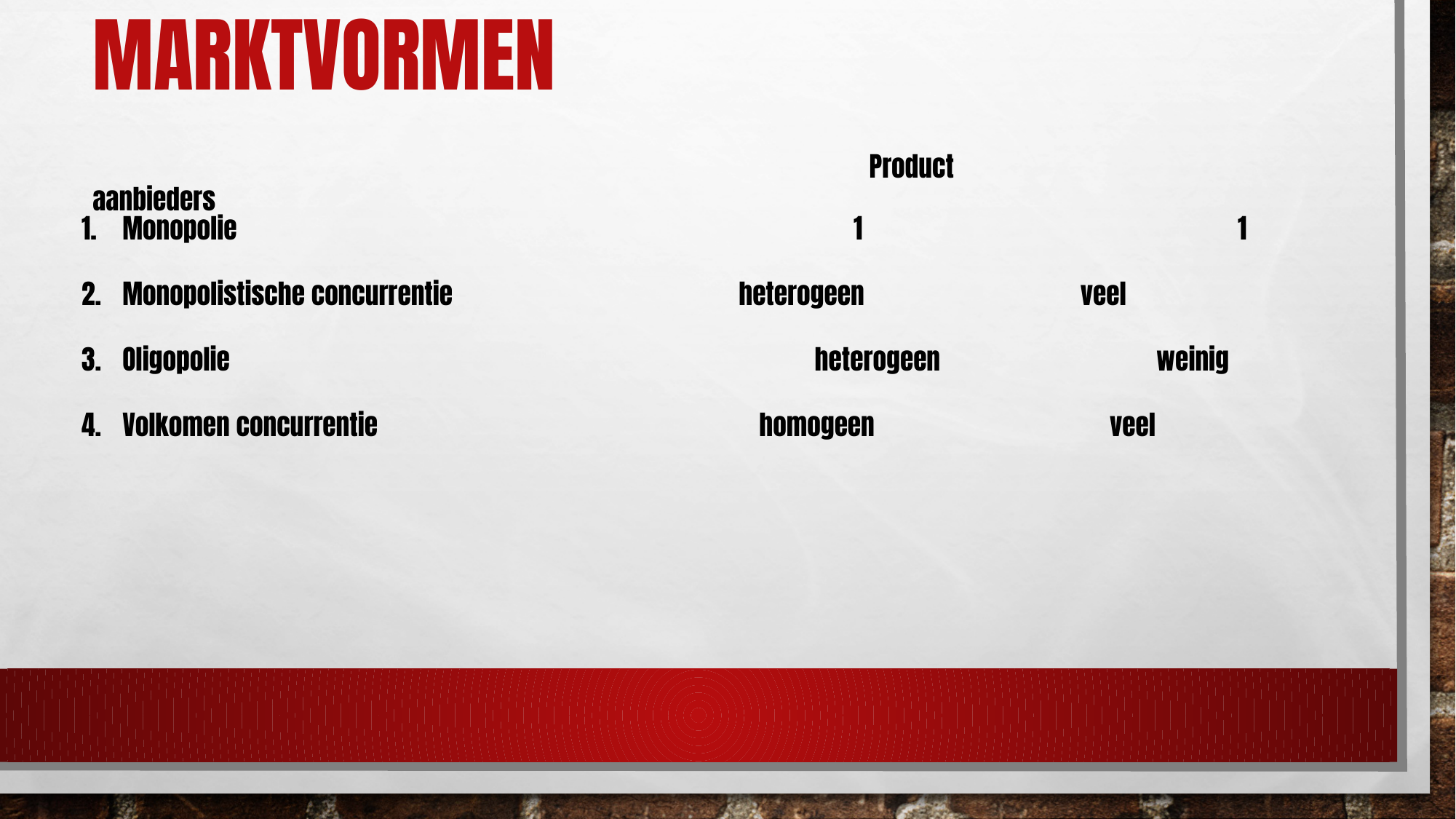

# Marktvormen
                                                                                                                          Product                                         aanbieders
Monopolie                                                                                                 1                                                           1

Monopolistische concurrentie                                             heterogeen                                  veel

Oligopolie                                                                                            heterogeen                                  weinig

Volkomen concurrentie                                                            homogeen                                     veel